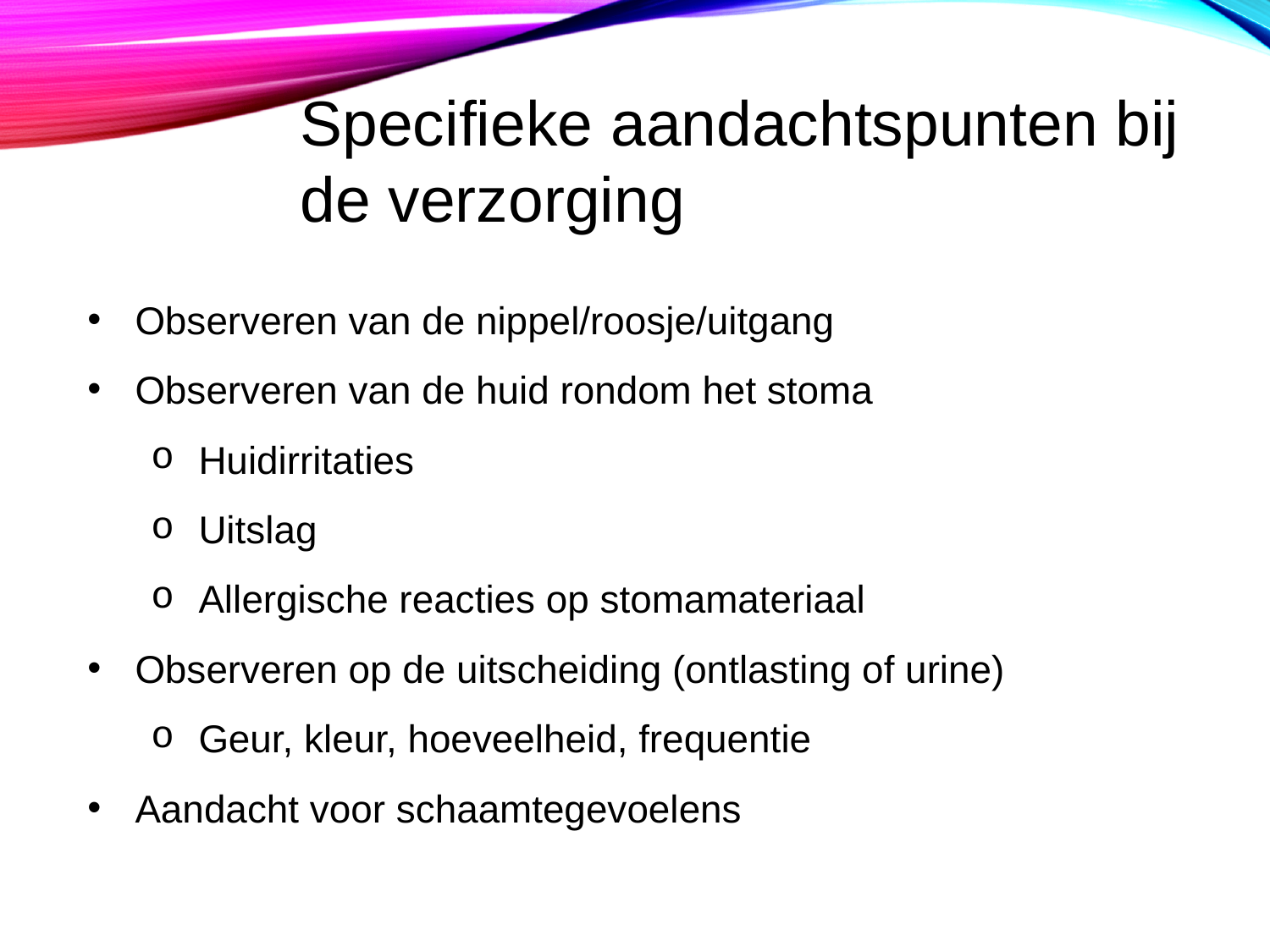

Specifieke aandachtspunten bij de verzorging
Observeren van de nippel/roosje/uitgang
Observeren van de huid rondom het stoma
Huidirritaties
Uitslag
Allergische reacties op stomamateriaal
Observeren op de uitscheiding (ontlasting of urine)
Geur, kleur, hoeveelheid, frequentie
Aandacht voor schaamtegevoelens